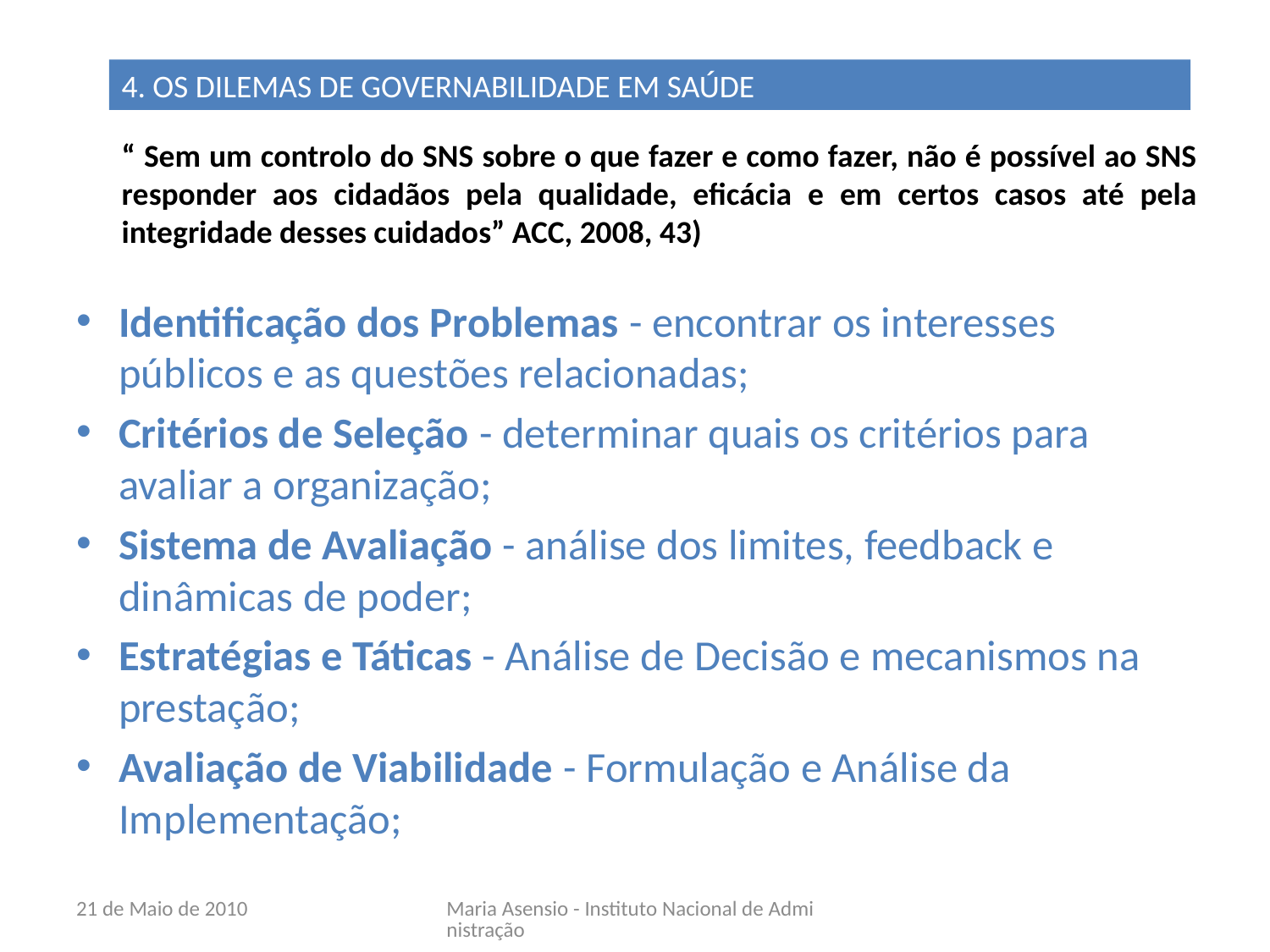

#
4. OS DILEMAS DE GOVERNABILIDADE EM SAÚDE
“ Sem um controlo do SNS sobre o que fazer e como fazer, não é possível ao SNS responder aos cidadãos pela qualidade, eficácia e em certos casos até pela integridade desses cuidados” ACC, 2008, 43)
Identificação dos Problemas - encontrar os interesses públicos e as questões relacionadas;
Critérios de Seleção - determinar quais os critérios para avaliar a organização;
Sistema de Avaliação - análise dos limites, feedback e dinâmicas de poder;
Estratégias e Táticas - Análise de Decisão e mecanismos na prestação;
Avaliação de Viabilidade - Formulação e Análise da Implementação;
21 de Maio de 2010
Maria Asensio - Instituto Nacional de Administração